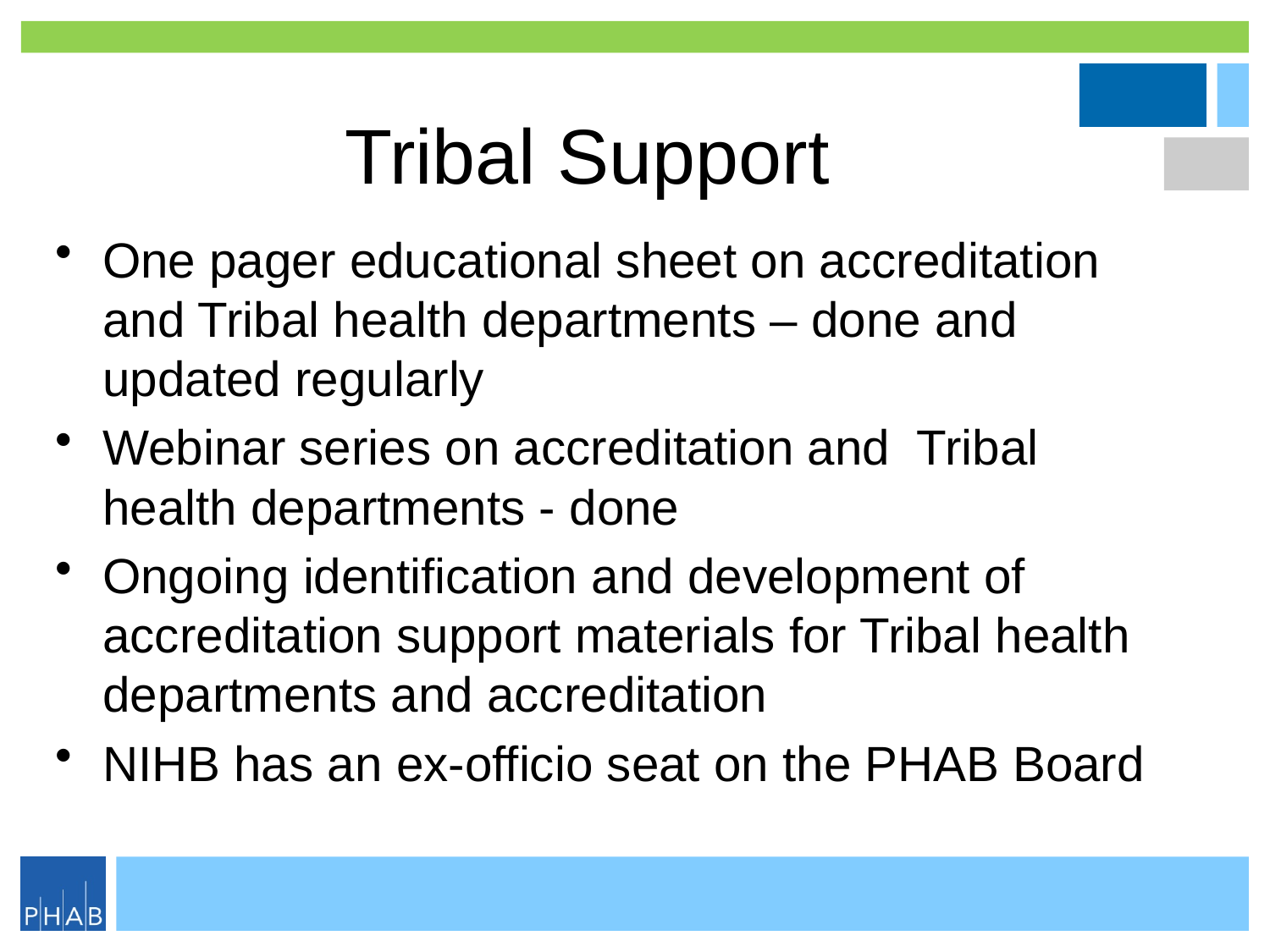

# Tribal Support
One pager educational sheet on accreditation and Tribal health departments – done and updated regularly
Webinar series on accreditation and  Tribal health departments - done
Ongoing identification and development of accreditation support materials for Tribal health departments and accreditation
NIHB has an ex-officio seat on the PHAB Board